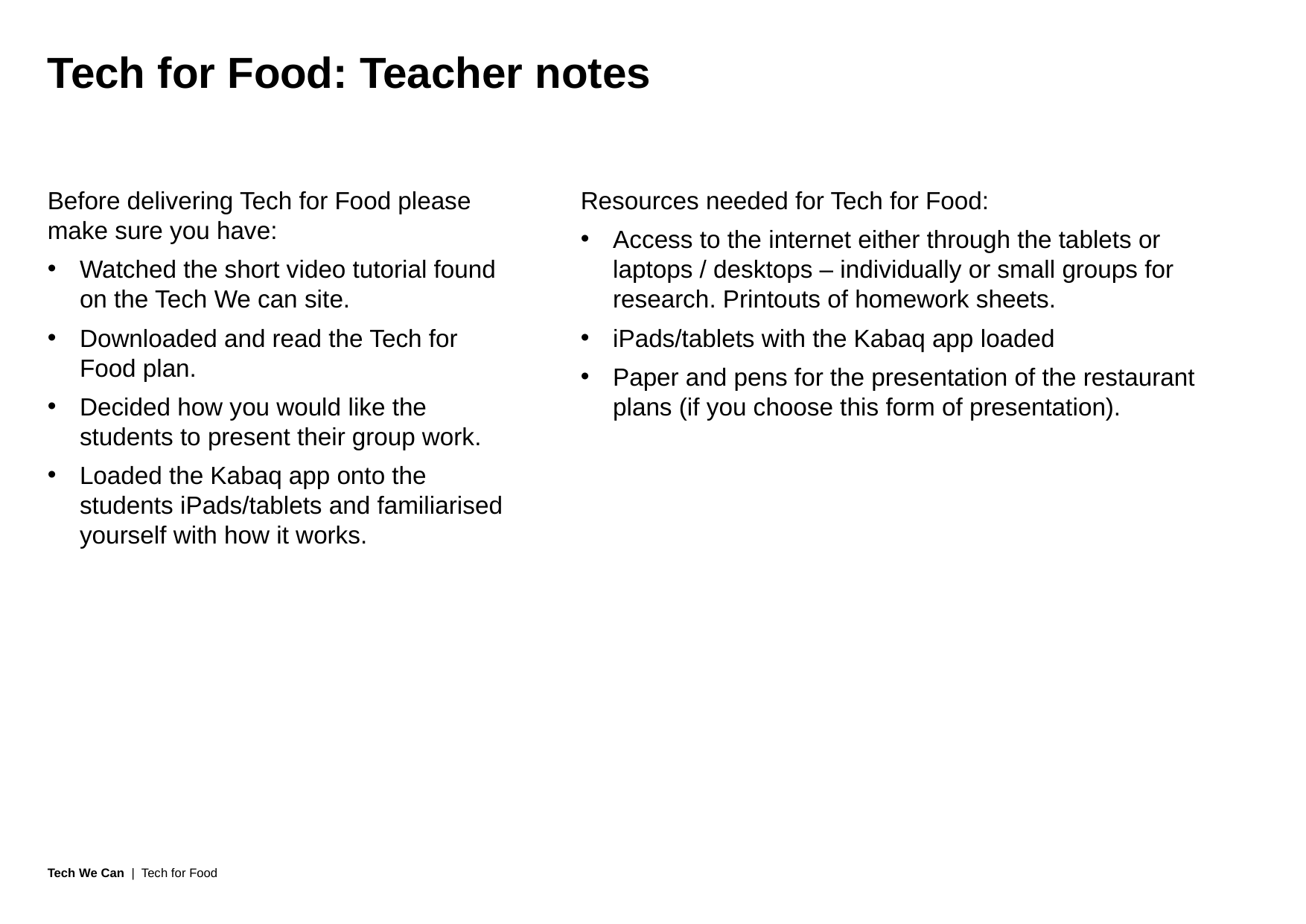

# Tech for Food: Teacher notes
Resources needed for Tech for Food:
Access to the internet either through the tablets or laptops / desktops – individually or small groups for research. Printouts of homework sheets.
iPads/tablets with the Kabaq app loaded
Paper and pens for the presentation of the restaurant plans (if you choose this form of presentation).
Before delivering Tech for Food please make sure you have:
Watched the short video tutorial found on the Tech We can site.
Downloaded and read the Tech for Food plan.
Decided how you would like the students to present their group work.
Loaded the Kabaq app onto the students iPads/tablets and familiarised yourself with how it works.
Tech We Can  |  Tech for Food
1